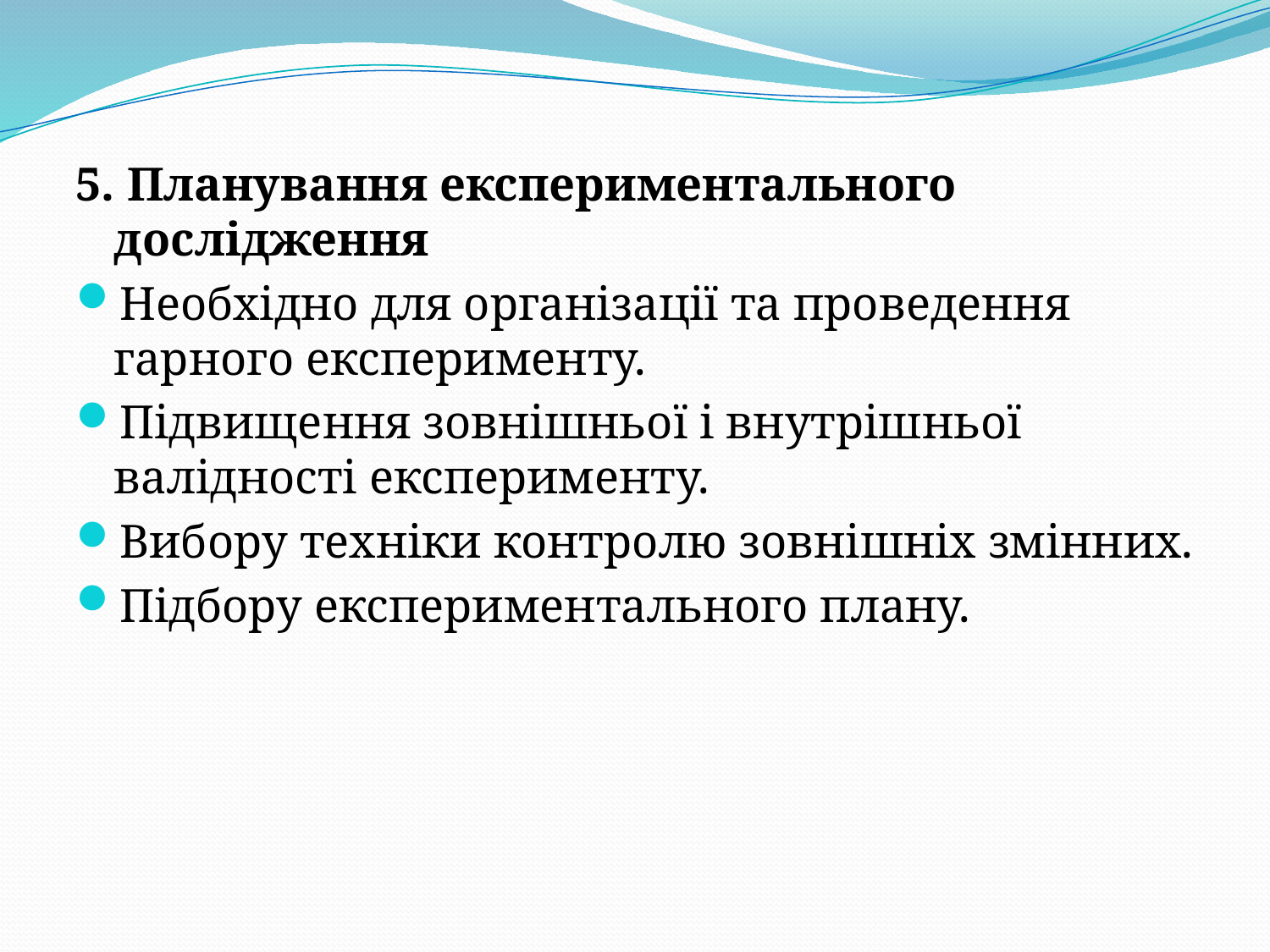

5. Планування експериментального дослідження
Необхідно для організації та проведення гарного експерименту.
Підвищення зовнішньої і внутрішньої валідності експерименту.
Вибору техніки контролю зовнішніх змінних.
Підбору експериментального плану.